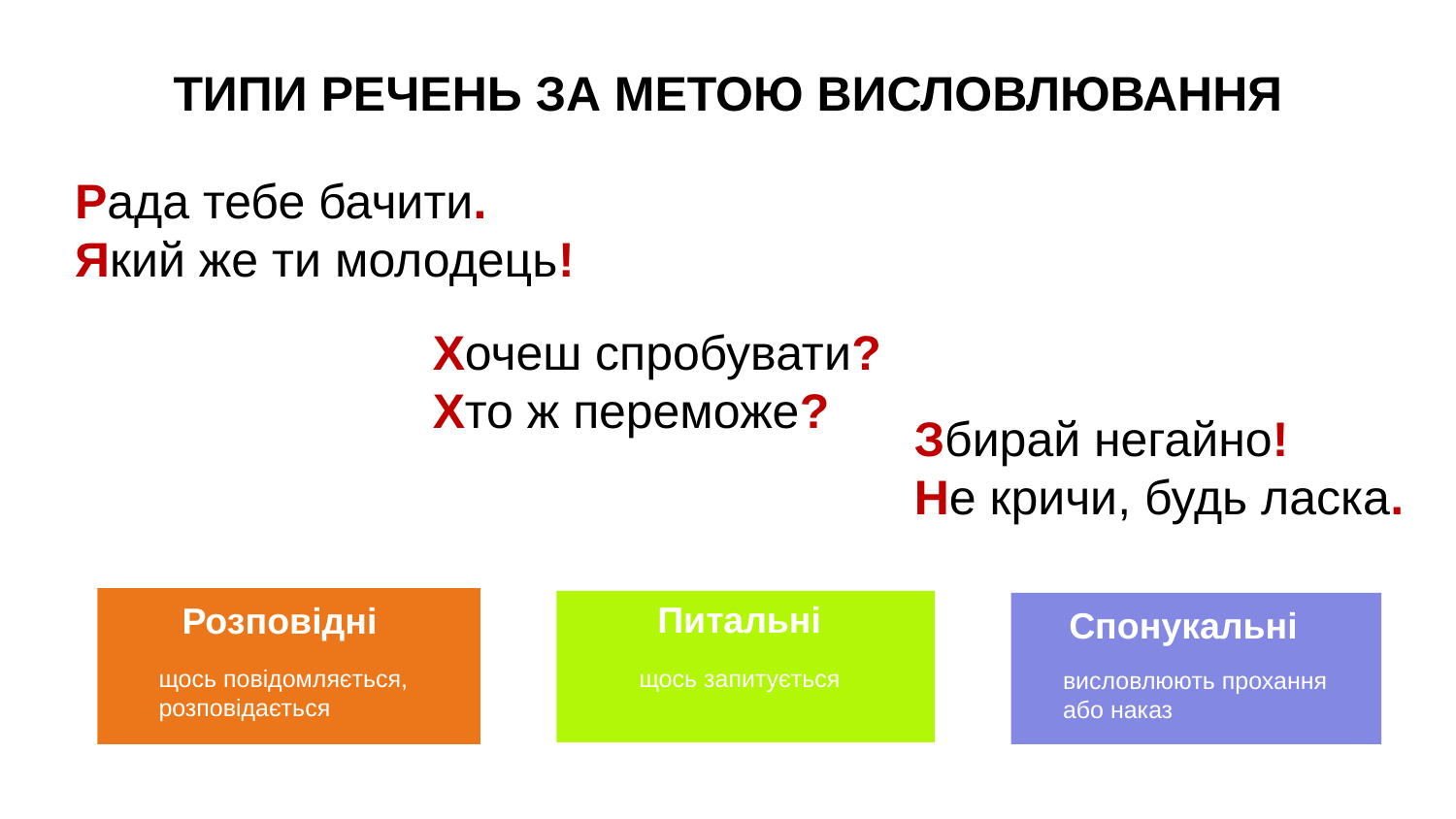

ТИПИ РЕЧЕНЬ ЗА МЕТОЮ ВИСЛОВЛЮВАННЯ

Рада тебе бачити.
Який же ти молодець!
Хочеш спробувати?
Хто ж переможе?
Збирай негайно!
Не кричи, будь ласка.
Розповідні
щось повідомляється, розповідається

Питальні
щось запитується
Спонукальні
висловлюють прохання або наказ